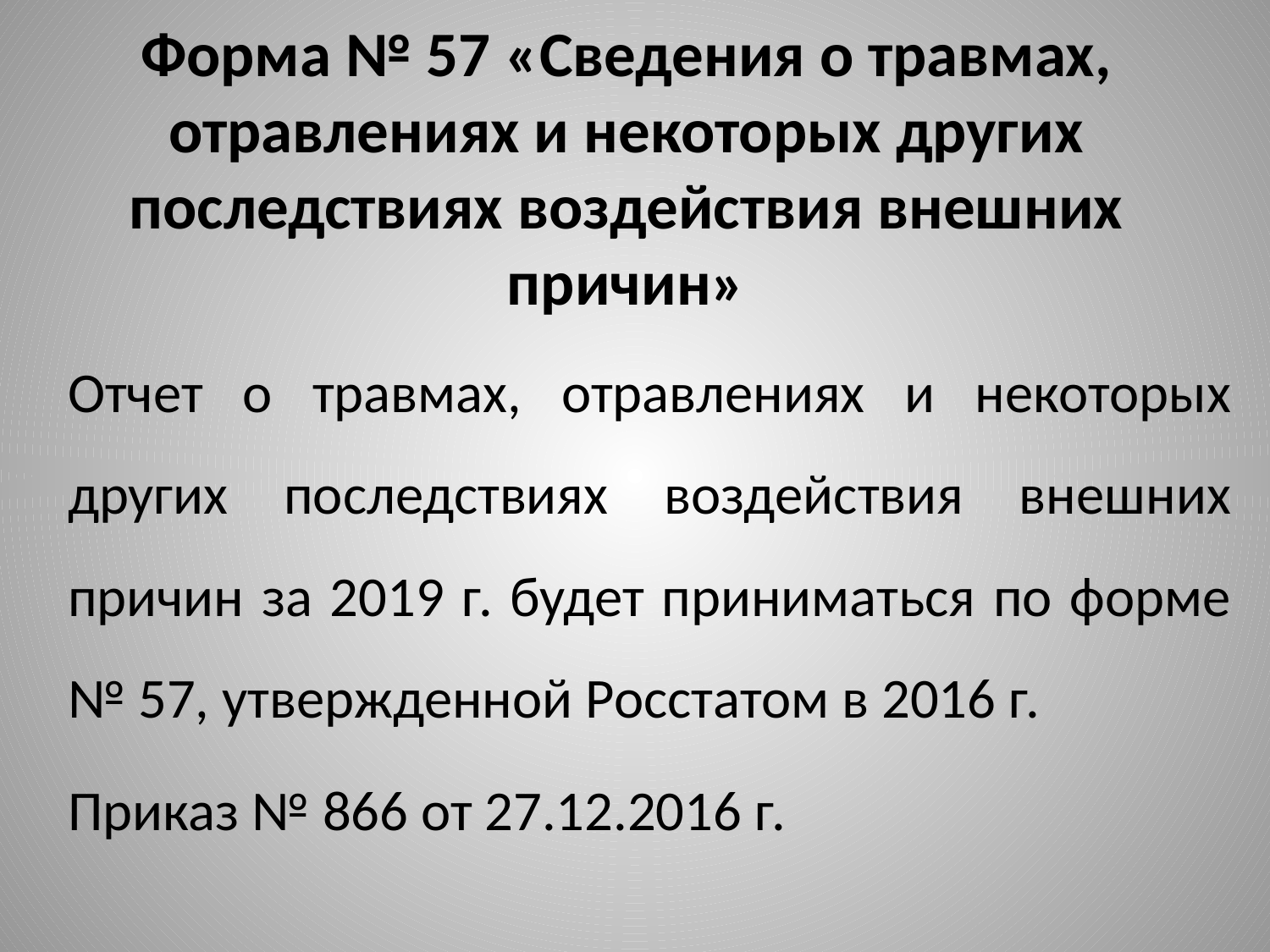

# Форма № 57 «Сведения о травмах, отравлениях и некоторых других последствиях воздействия внешних причин»
Отчет о травмах, отравлениях и некоторых других последствиях воздействия внешних причин за 2019 г. будет приниматься по форме № 57, утвержденной Росстатом в 2016 г.
Приказ № 866 от 27.12.2016 г.